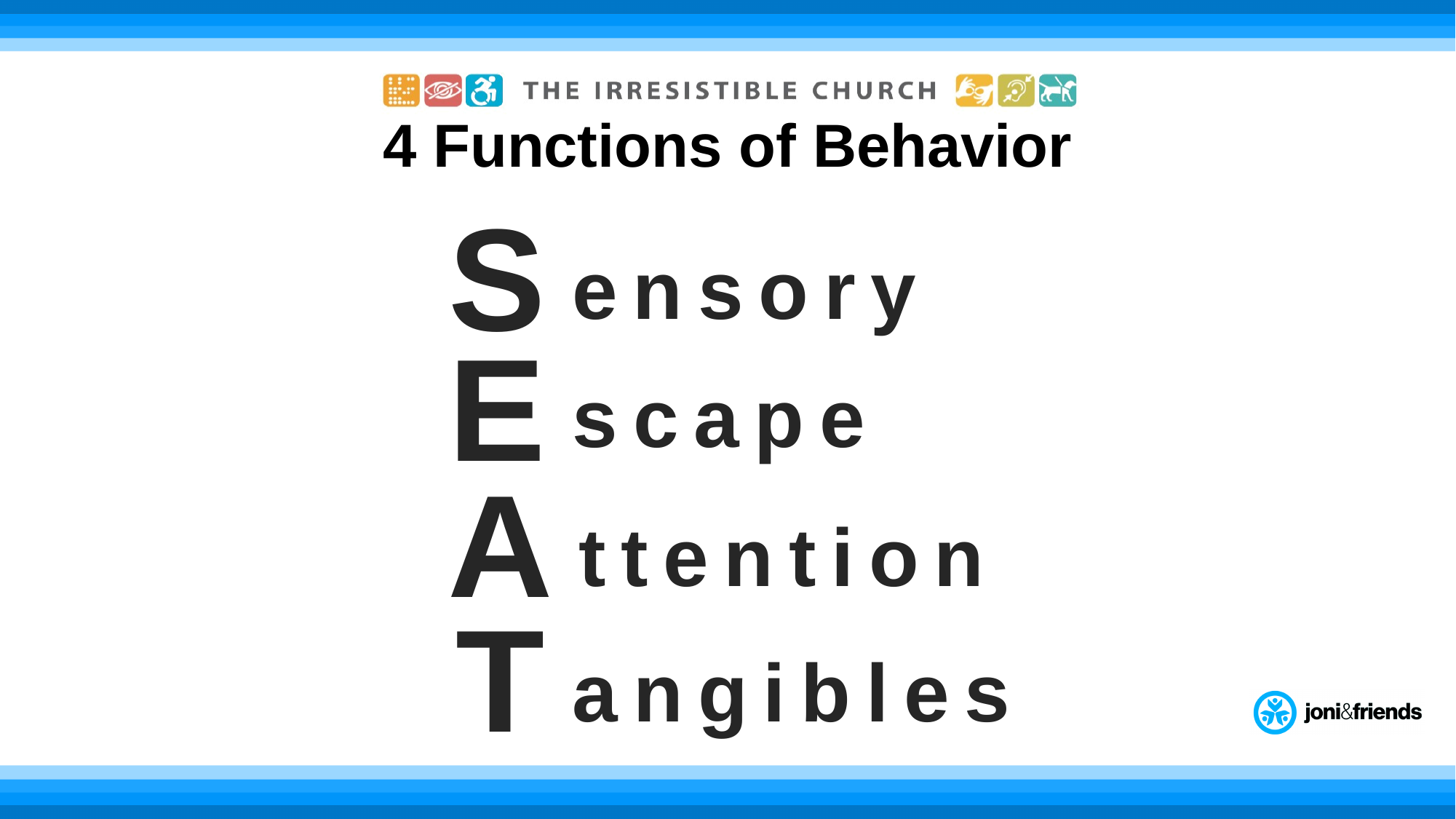

# 4 Functions of Behavior
S
ensory
E
scape
A
ttention
T
angibles